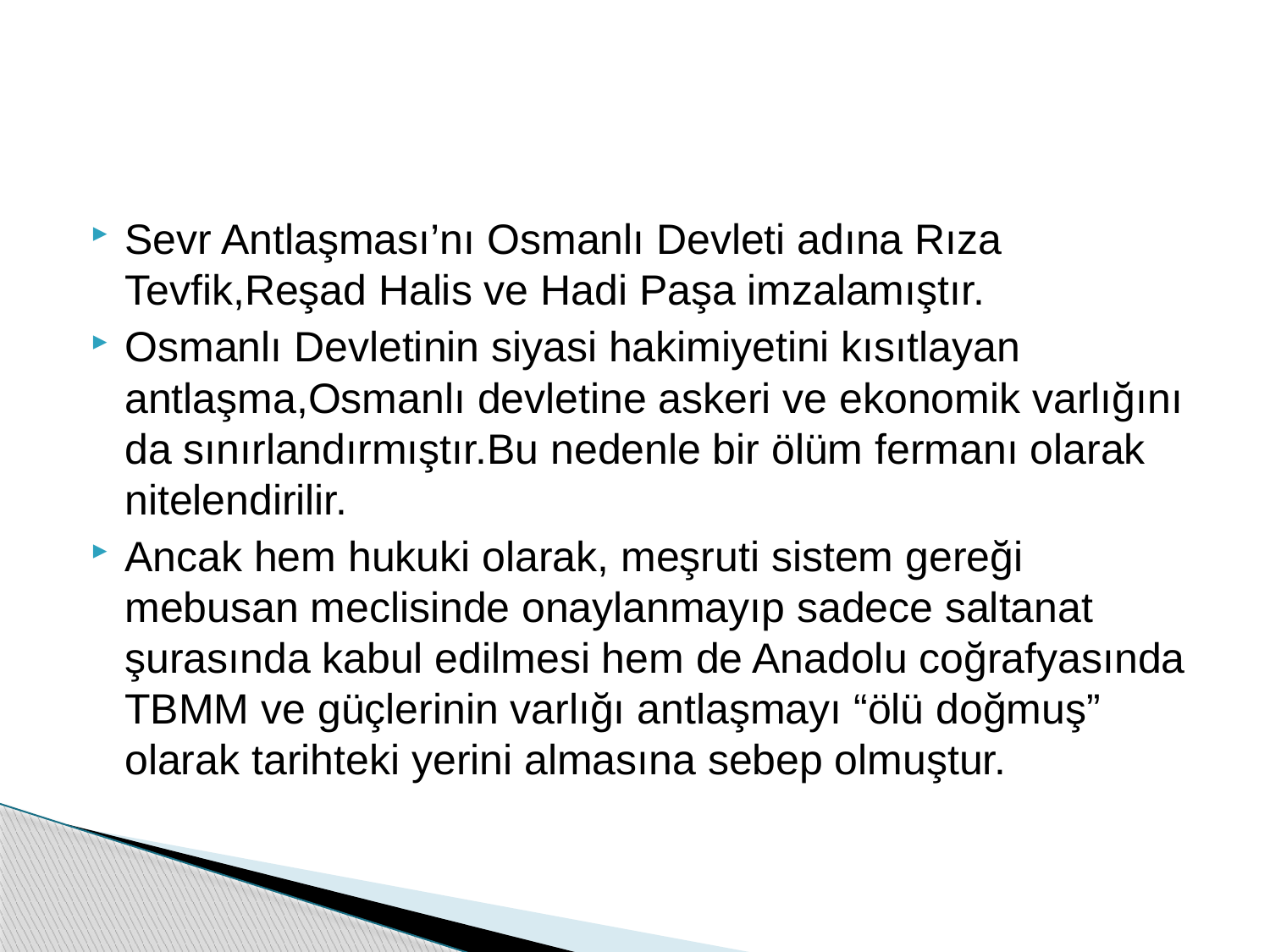

Sevr Antlaşması’nı Osmanlı Devleti adına Rıza Tevfik,Reşad Halis ve Hadi Paşa imzalamıştır.
Osmanlı Devletinin siyasi hakimiyetini kısıtlayan antlaşma,Osmanlı devletine askeri ve ekonomik varlığını da sınırlandırmıştır.Bu nedenle bir ölüm fermanı olarak nitelendirilir.
Ancak hem hukuki olarak, meşruti sistem gereği mebusan meclisinde onaylanmayıp sadece saltanat şurasında kabul edilmesi hem de Anadolu coğrafyasında TBMM ve güçlerinin varlığı antlaşmayı “ölü doğmuş” olarak tarihteki yerini almasına sebep olmuştur.